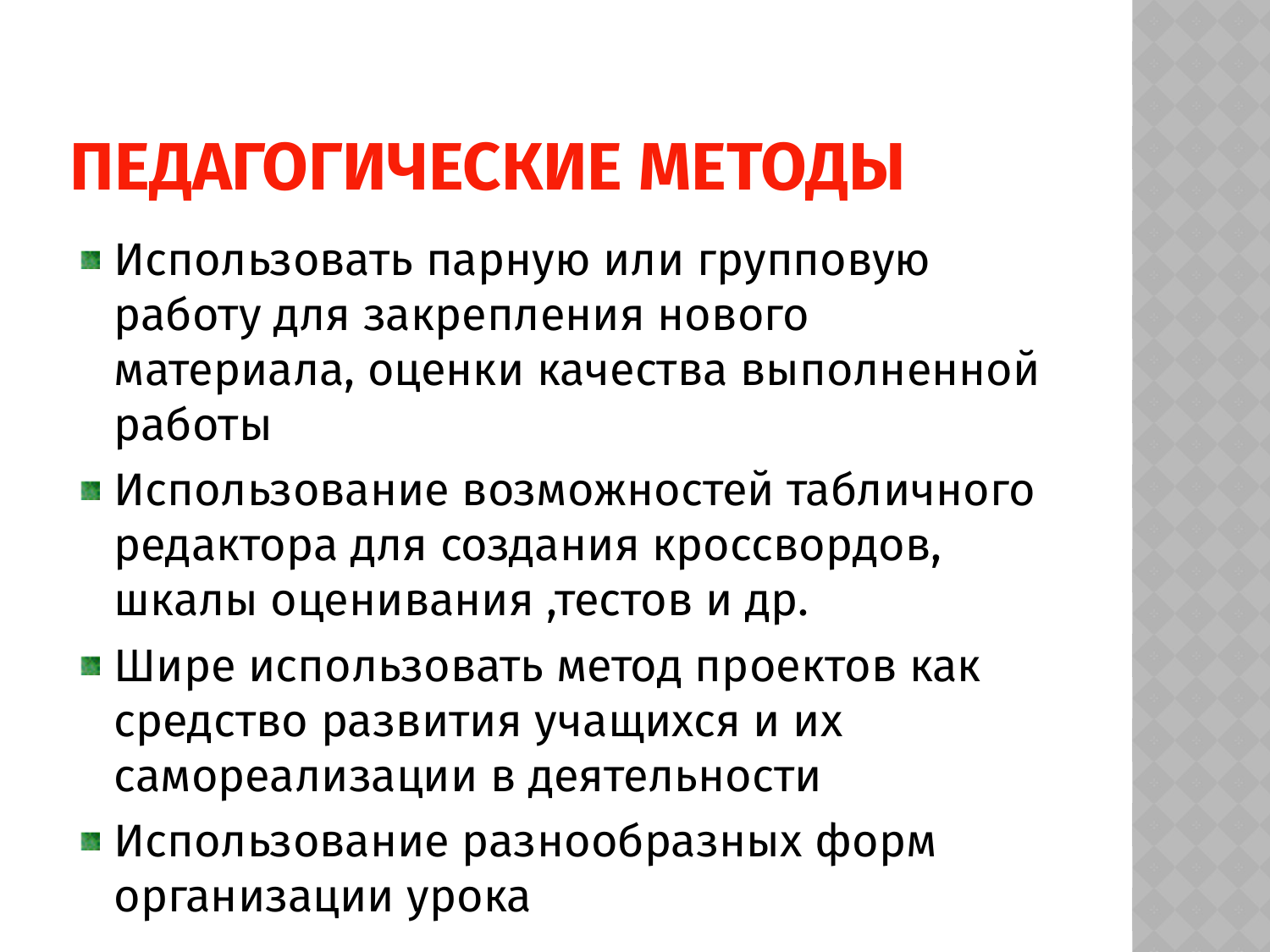

# Педагогические методы
Использовать парную или групповую работу для закрепления нового материала, оценки качества выполненной работы
Использование возможностей табличного редактора для создания кроссвордов, шкалы оценивания ,тестов и др.
Шире использовать метод проектов как средство развития учащихся и их самореализации в деятельности
Использование разнообразных форм организации урока